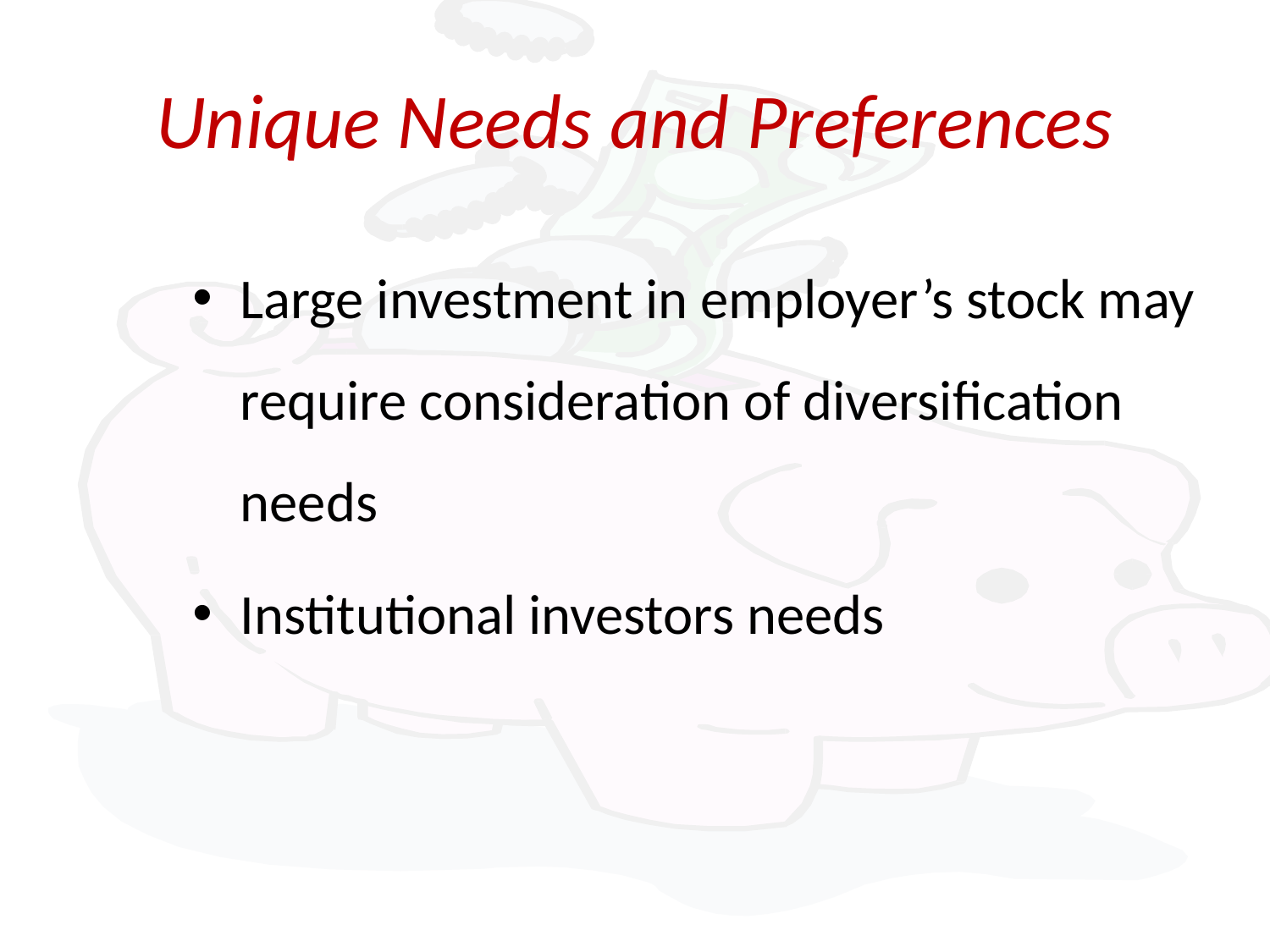

# Unique Needs and Preferences
Large investment in employer’s stock may require consideration of diversification needs
Institutional investors needs